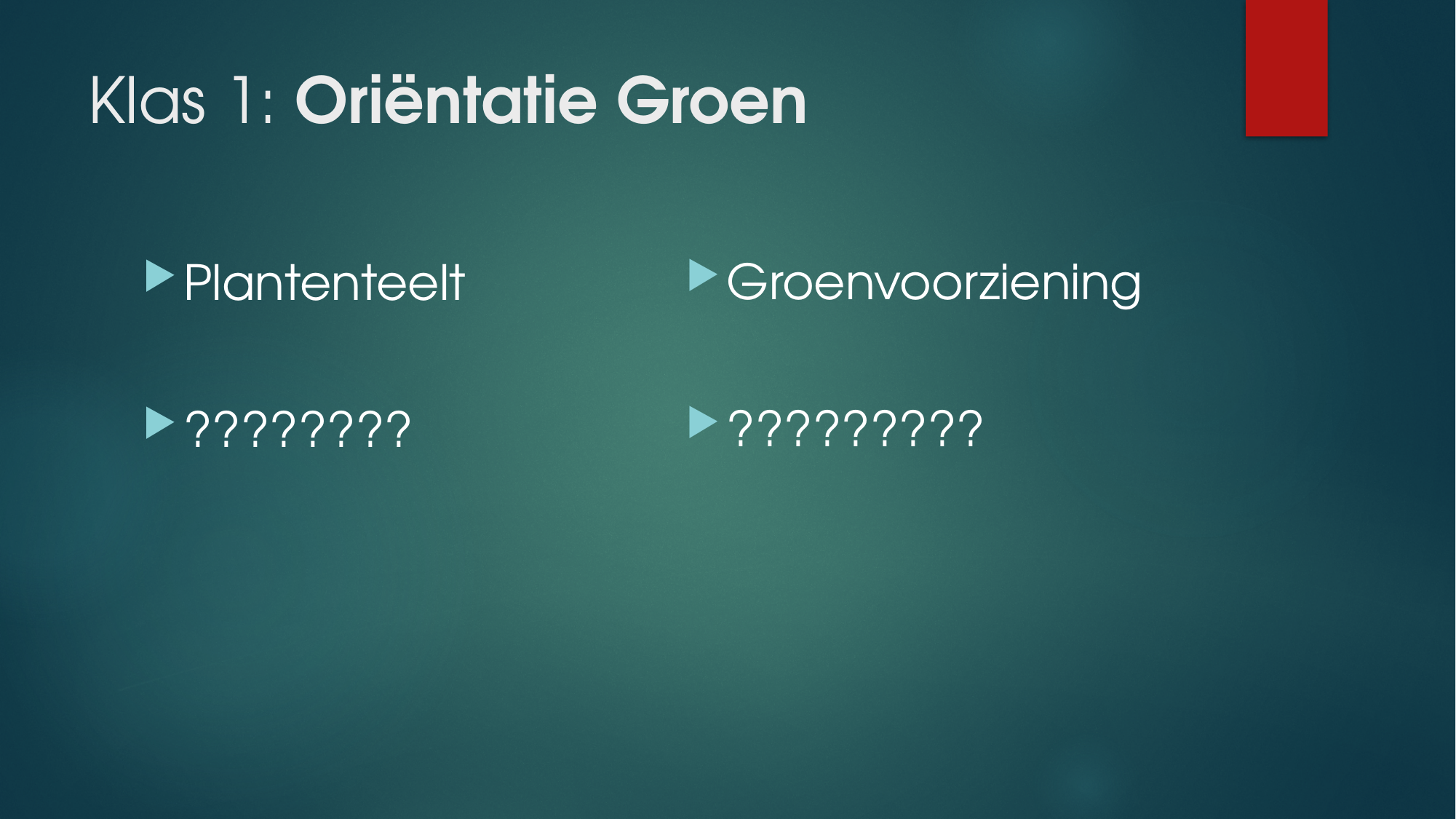

# Klas 1: Oriëntatie Groen
Groenvoorziening

?????????
Plantenteelt

????????